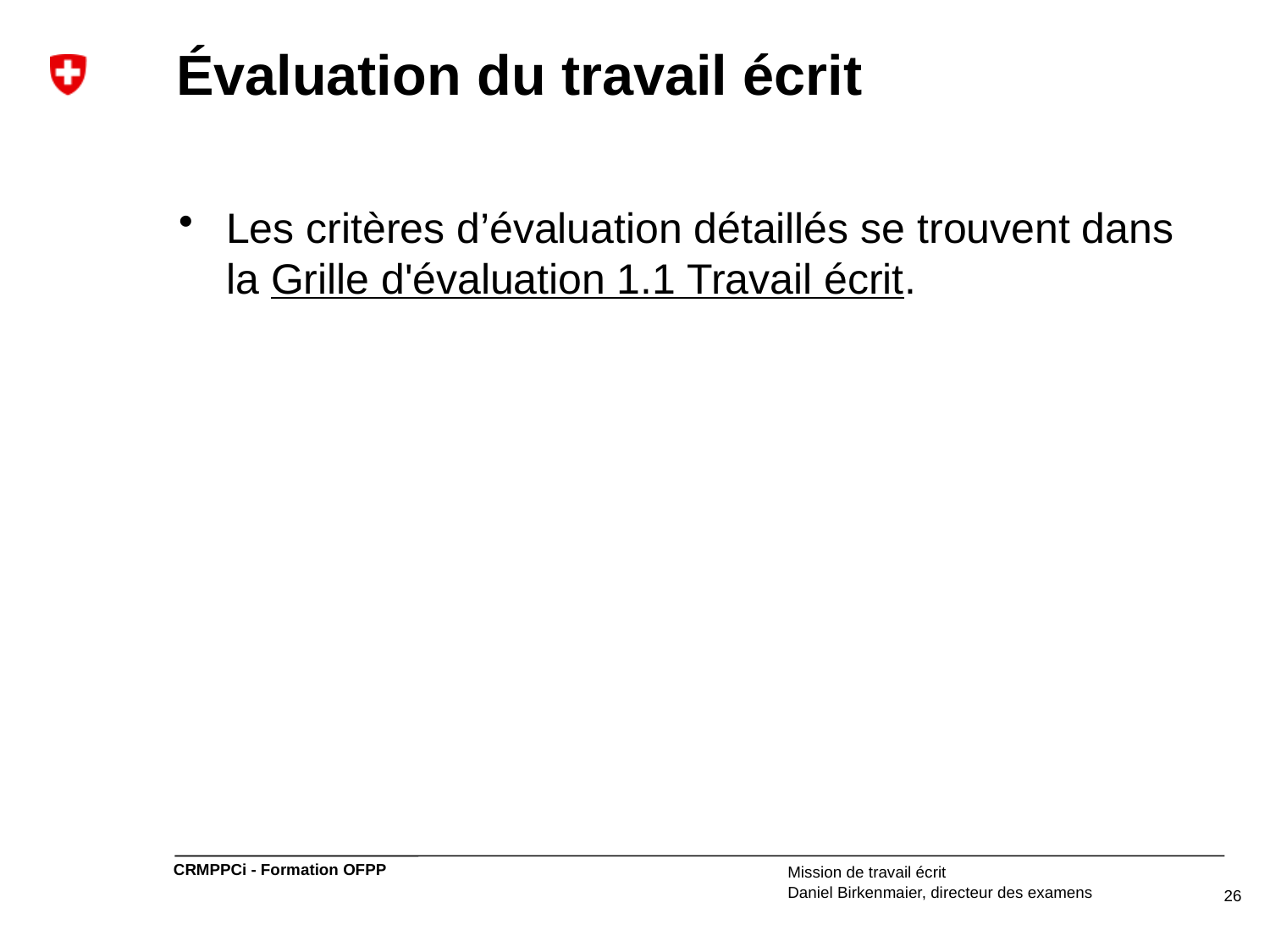

# Évaluation du travail écrit
Les critères d’évaluation détaillés se trouvent dans la Grille d'évaluation 1.1 Travail écrit.
Mission de travail écrit
Daniel Birkenmaier, directeur des examens